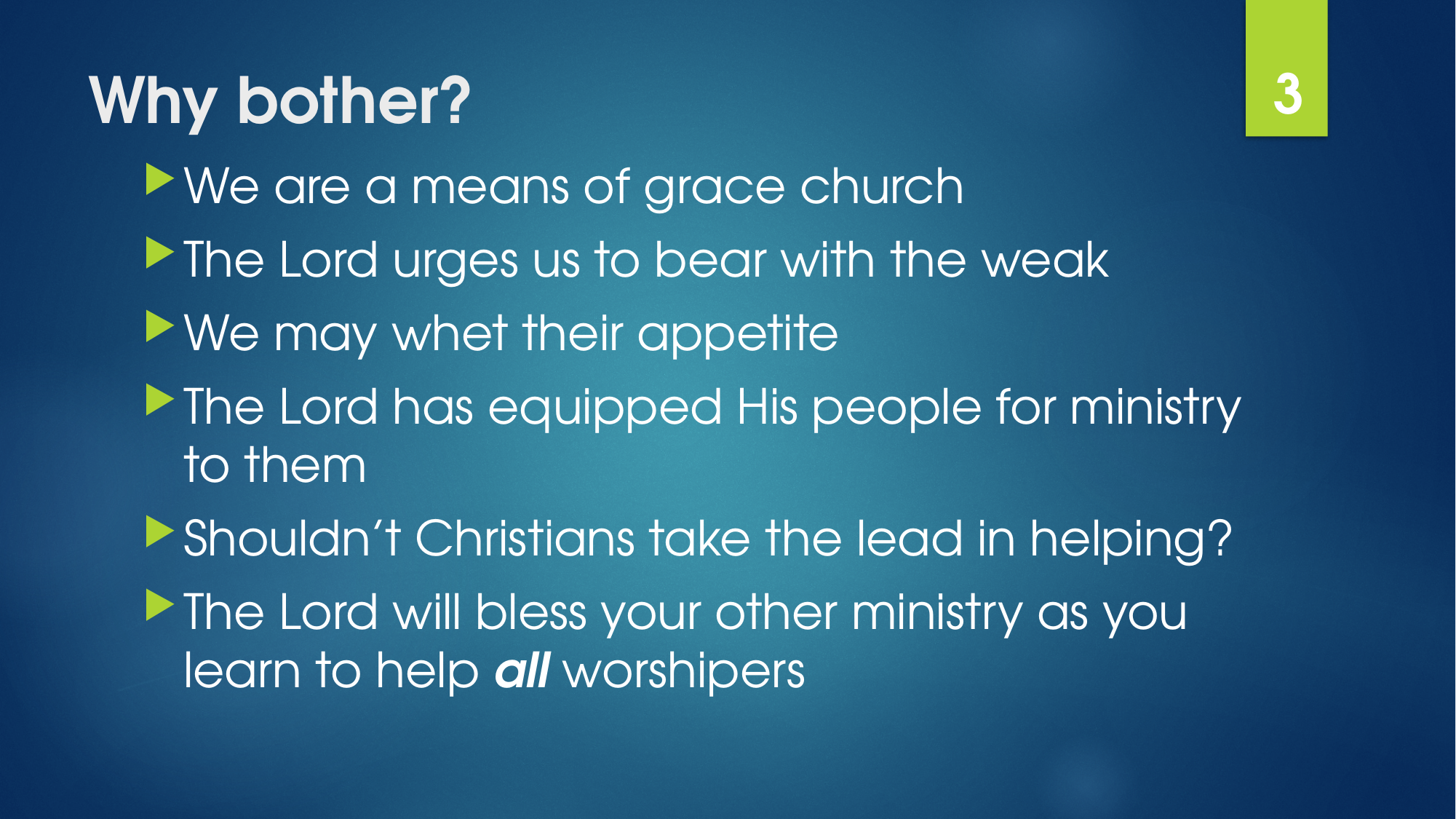

# Why bother?
3
We are a means of grace church
The Lord urges us to bear with the weak
We may whet their appetite
The Lord has equipped His people for ministry to them
Shouldn’t Christians take the lead in helping?
The Lord will bless your other ministry as you learn to help all worshipers